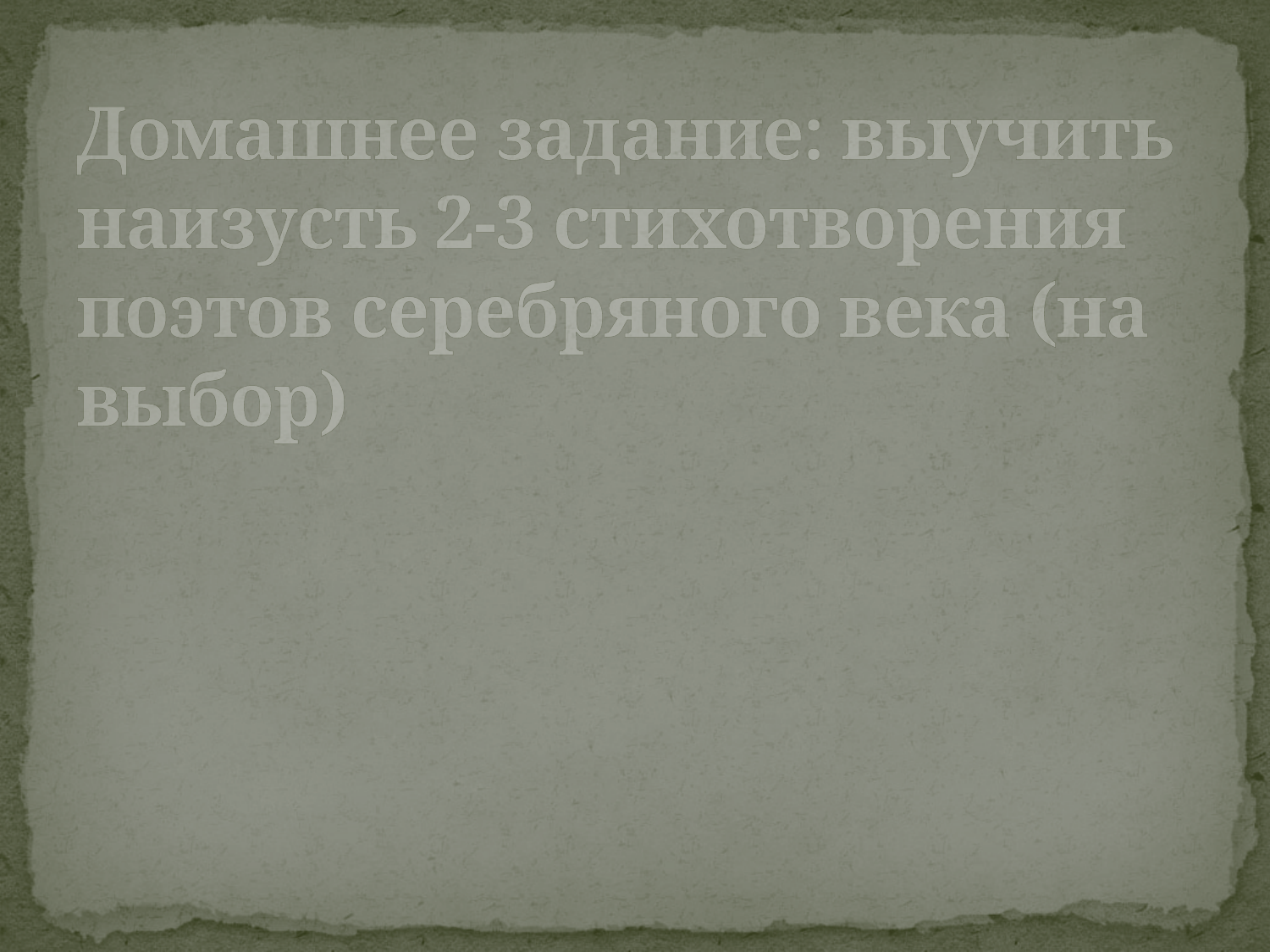

# Домашнее задание: выучить наизусть 2-3 стихотворения  поэтов серебряного века (на выбор)